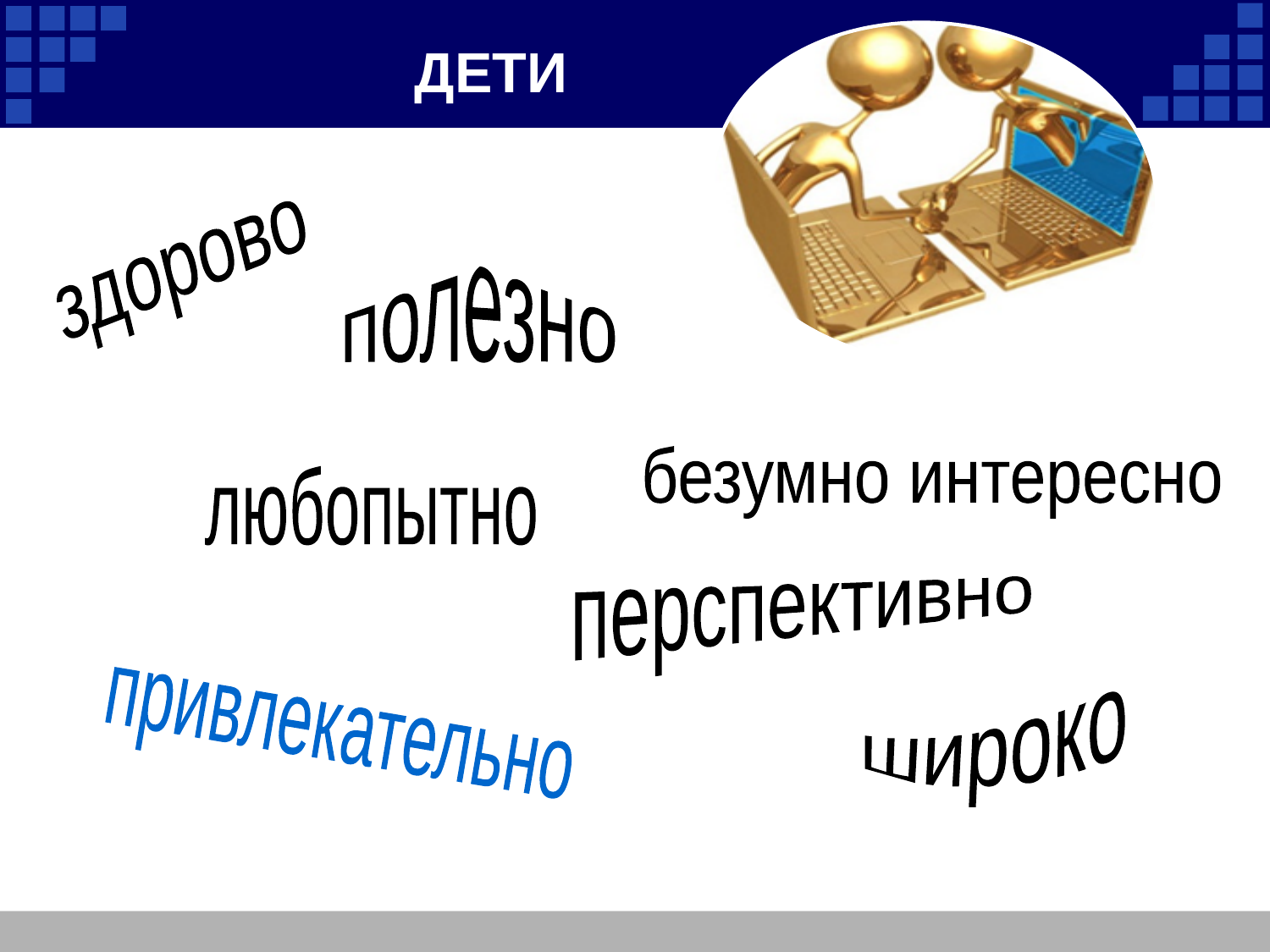

ДЕТИ
здорово
полезно
безумно интересно
любопытно
перспективно
широко
привлекательно